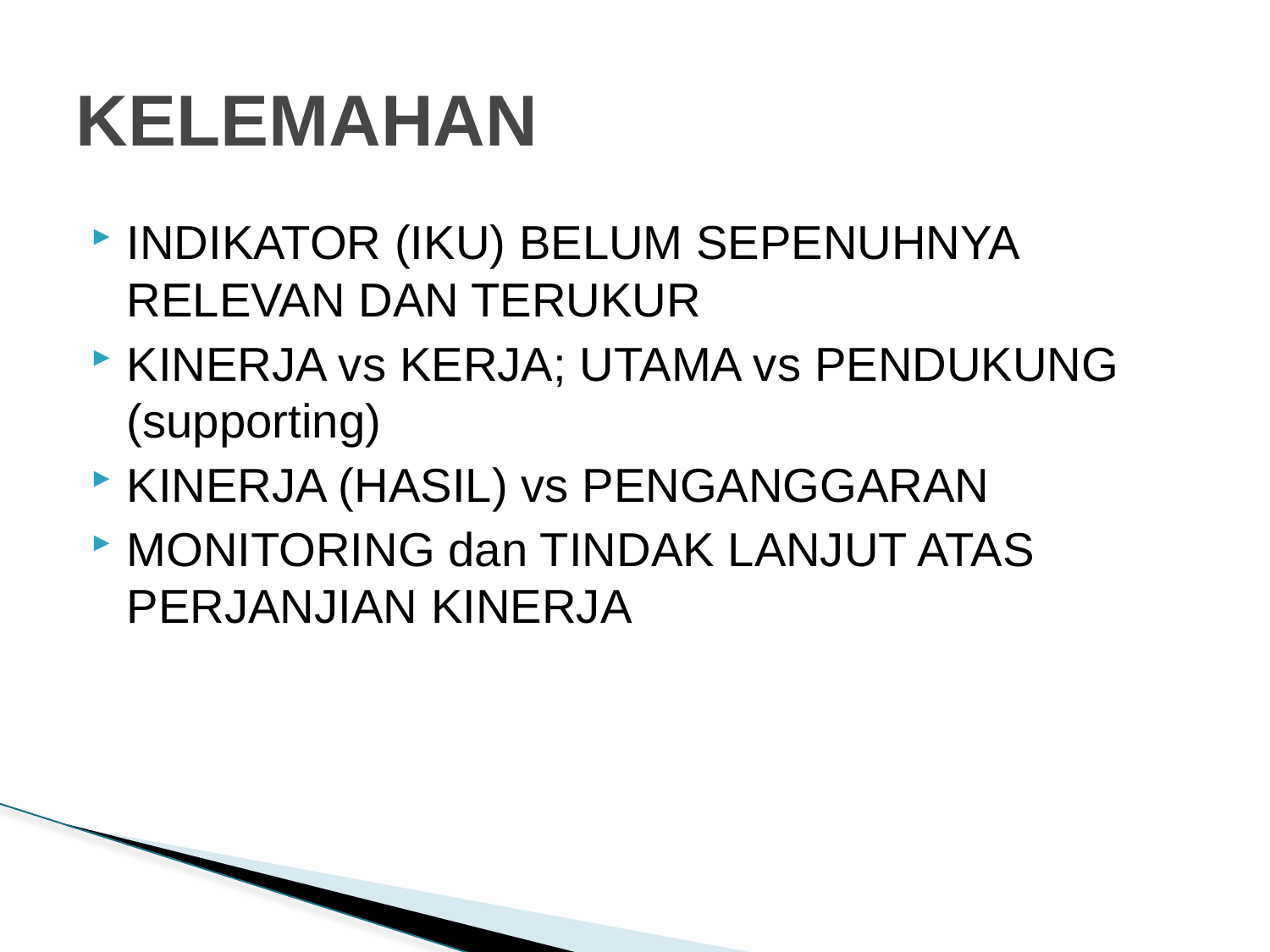

# KELEMAHAN
INDIKATOR (IKU) BELUM SEPENUHNYA RELEVAN DAN TERUKUR
KINERJA vs KERJA; UTAMA vs PENDUKUNG (supporting)
KINERJA (HASIL) vs PENGANGGARAN
MONITORING dan TINDAK LANJUT ATAS PERJANJIAN KINERJA